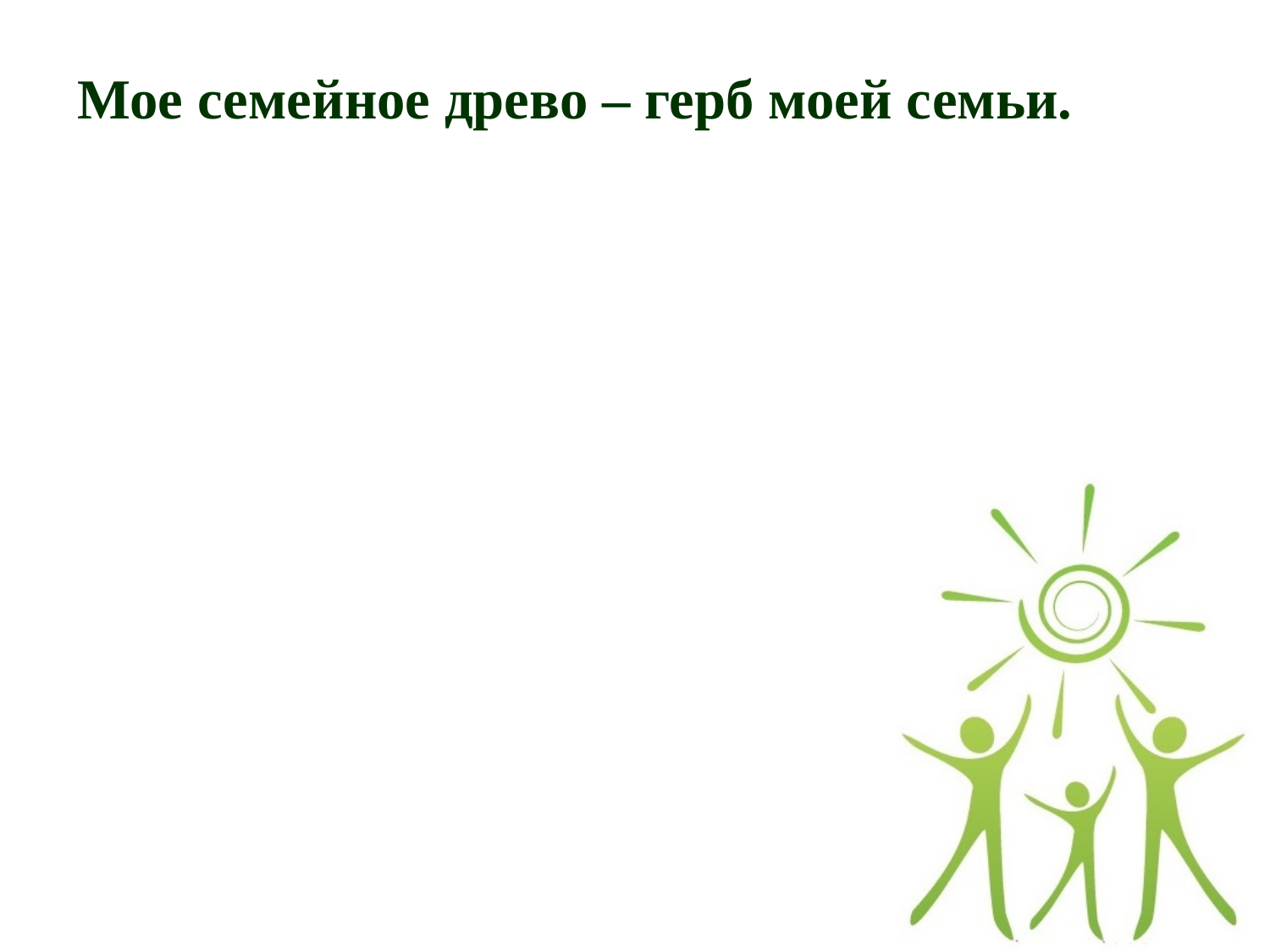

Мое семейное древо – герб моей семьи.